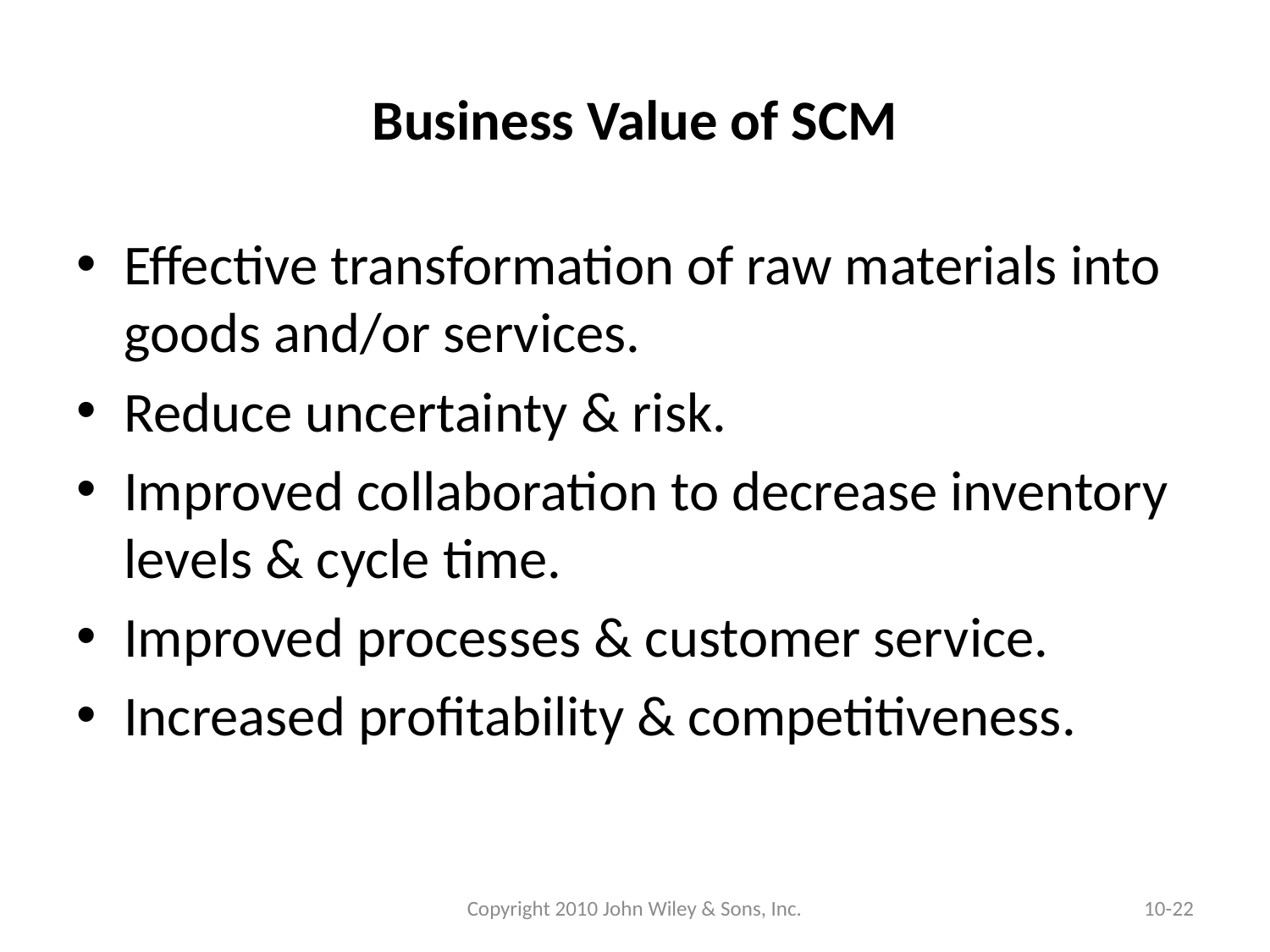

# Business Value of SCM
Effective transformation of raw materials into goods and/or services.
Reduce uncertainty & risk.
Improved collaboration to decrease inventory levels & cycle time.
Improved processes & customer service.
Increased profitability & competitiveness.
Copyright 2010 John Wiley & Sons, Inc.
10-22